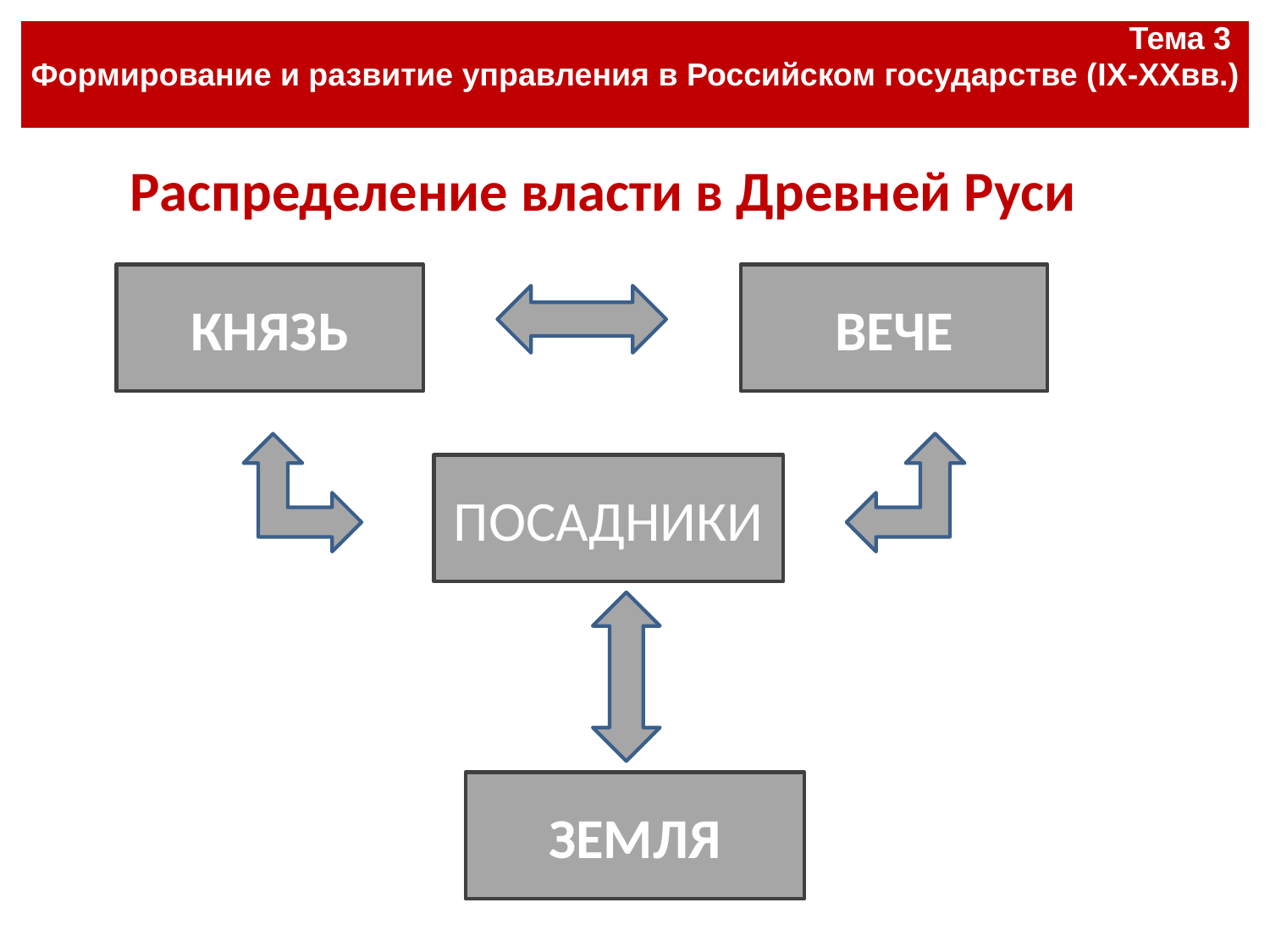

| Тема 3 Формирование и развитие управления в Российском государстве (IX-XXвв.) |
| --- |
#
Распределение власти в Древней Руси
КНЯЗЬ
ВЕЧЕ

ПОСАДНИКИ

ЗЕМЛЯ